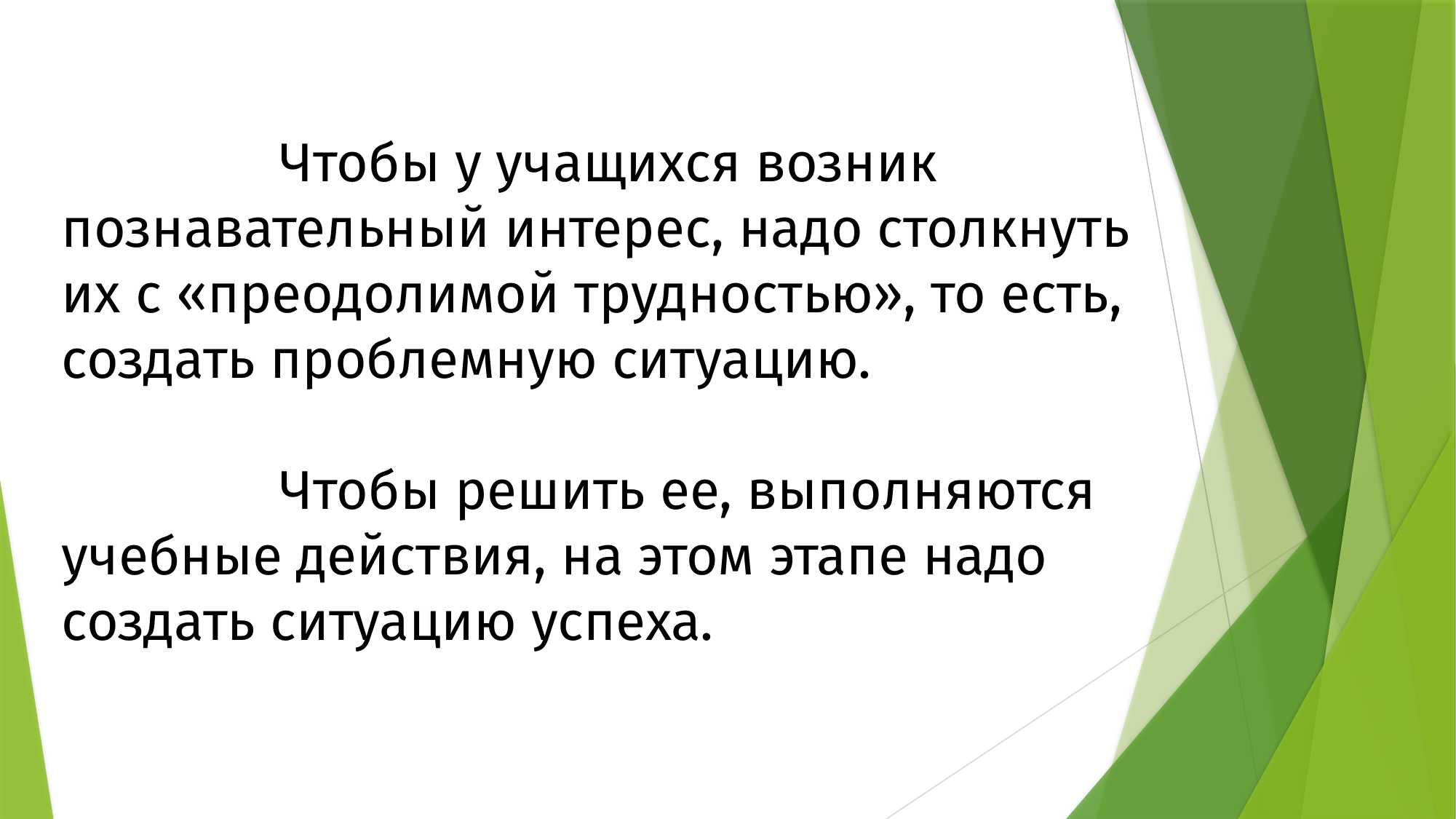

Чтобы у учащихся возник познавательный интерес, надо столкнуть их с «преодолимой трудностью», то есть, создать проблемную ситуацию.

		Чтобы решить ее, выполняются учебные действия, на этом этапе надо создать ситуацию успеха.